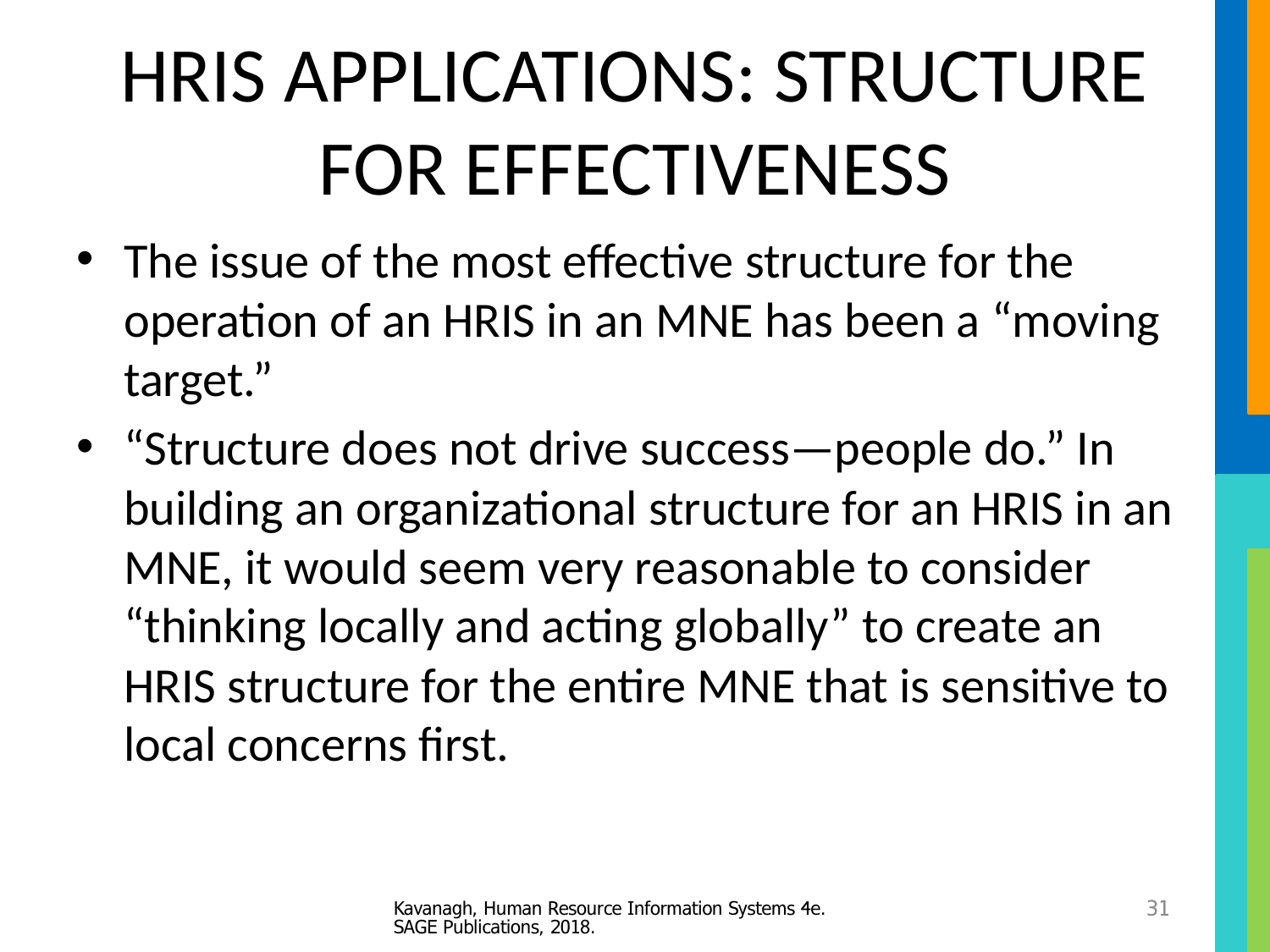

# HRIS APPLICATIONS: STRUCTURE FOR EFFECTIVENESS
The issue of the most effective structure for the operation of an HRIS in an MNE has been a “moving target.”
“Structure does not drive success—people do.” In building an organizational structure for an HRIS in an MNE, it would seem very reasonable to consider “thinking locally and acting globally” to create an HRIS structure for the entire MNE that is sensitive to local concerns first.
Kavanagh, Human Resource Information Systems 4e. SAGE Publications, 2018.
31